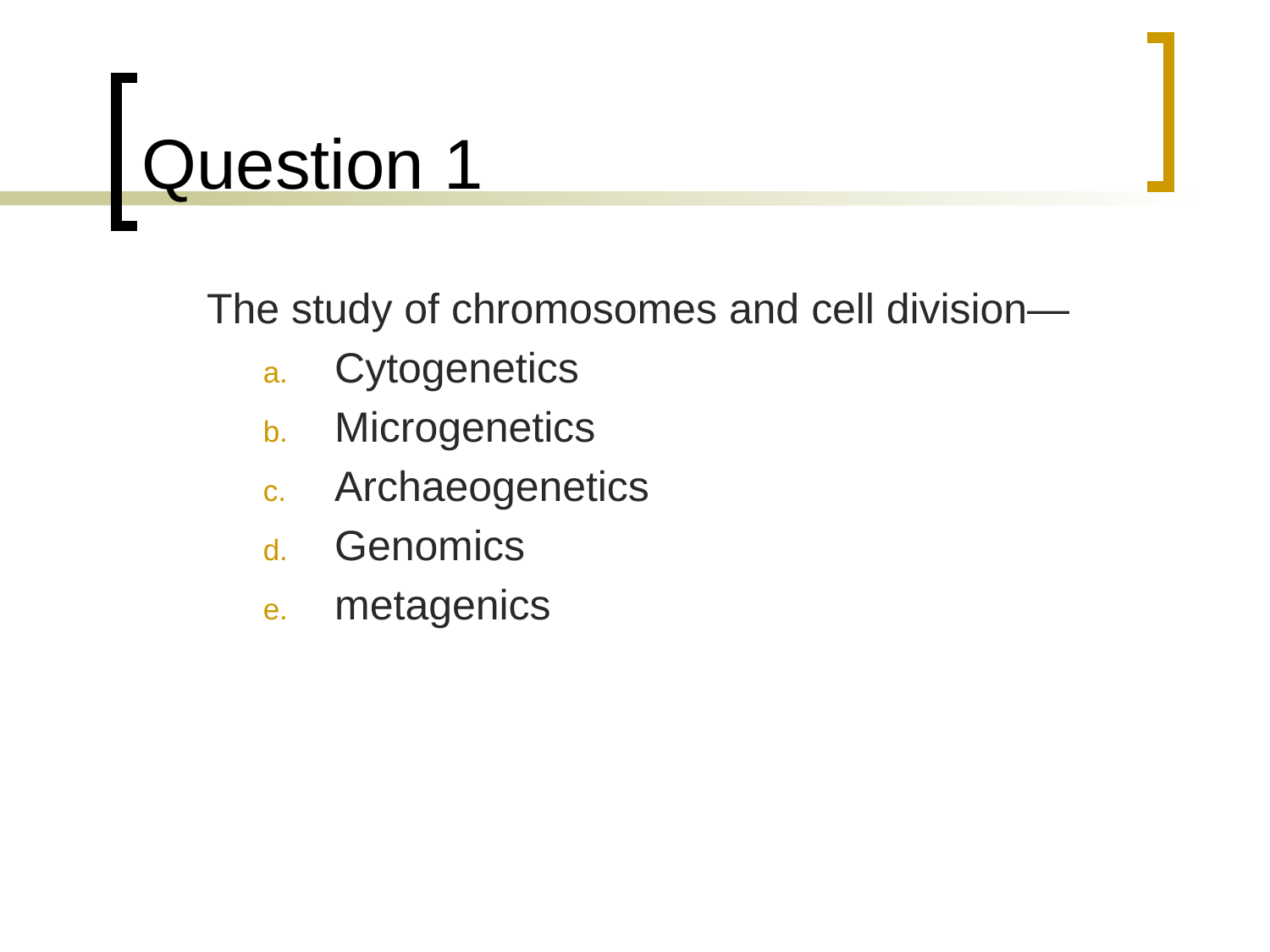

# Question 1
	The study of chromosomes and cell division—
Cytogenetics
Microgenetics
Archaeogenetics
Genomics
metagenics